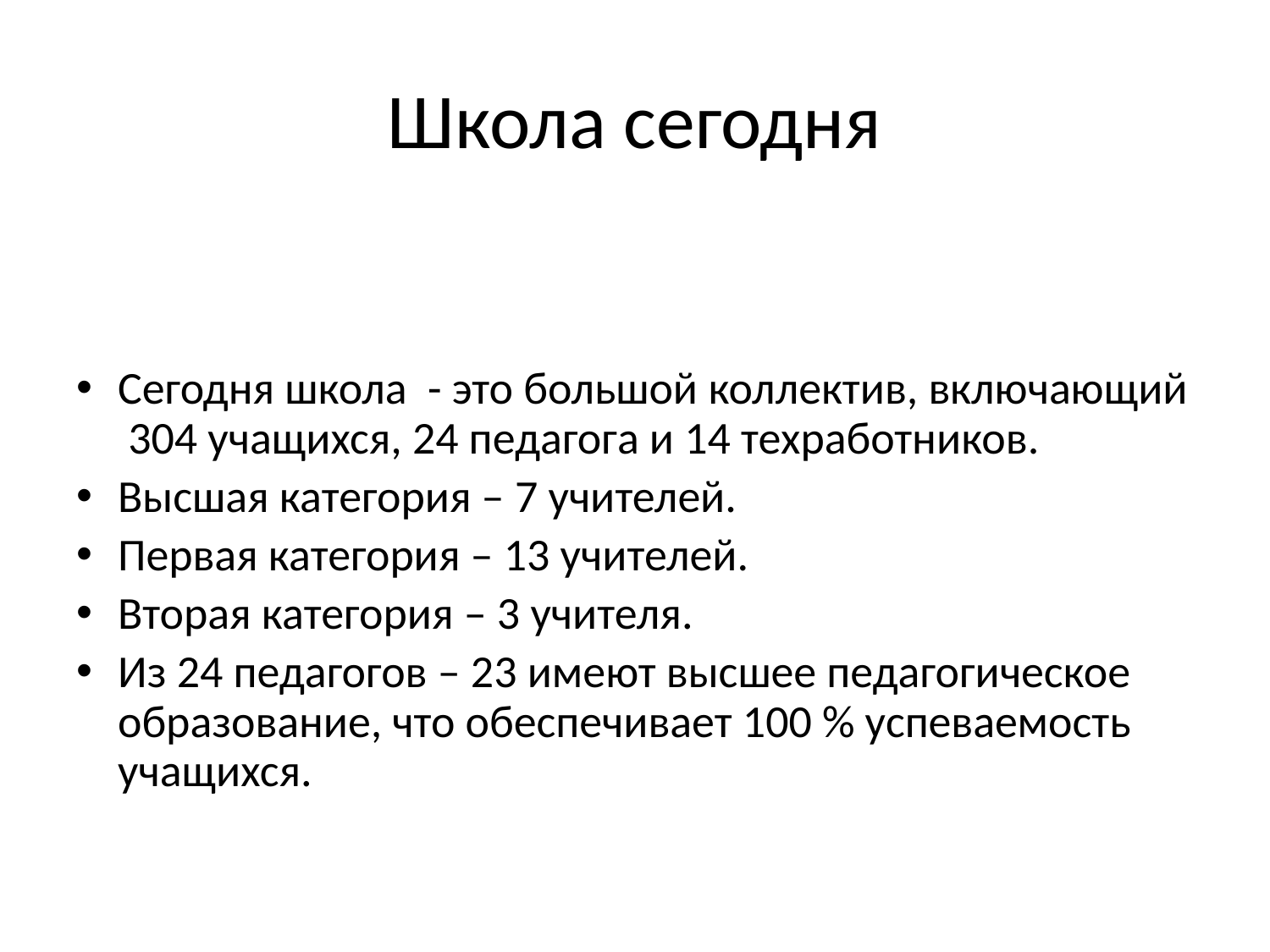

# Школа сегодня

Сегодня школа  - это большой коллектив, включающий  304 учащихся, 24 педагога и 14 техработников.
Высшая категория – 7 учителей.
Первая категория – 13 учителей.
Вторая категория – 3 учителя.
Из 24 педагогов – 23 имеют высшее педагогическое образование, что обеспечивает 100 % успеваемость учащихся.